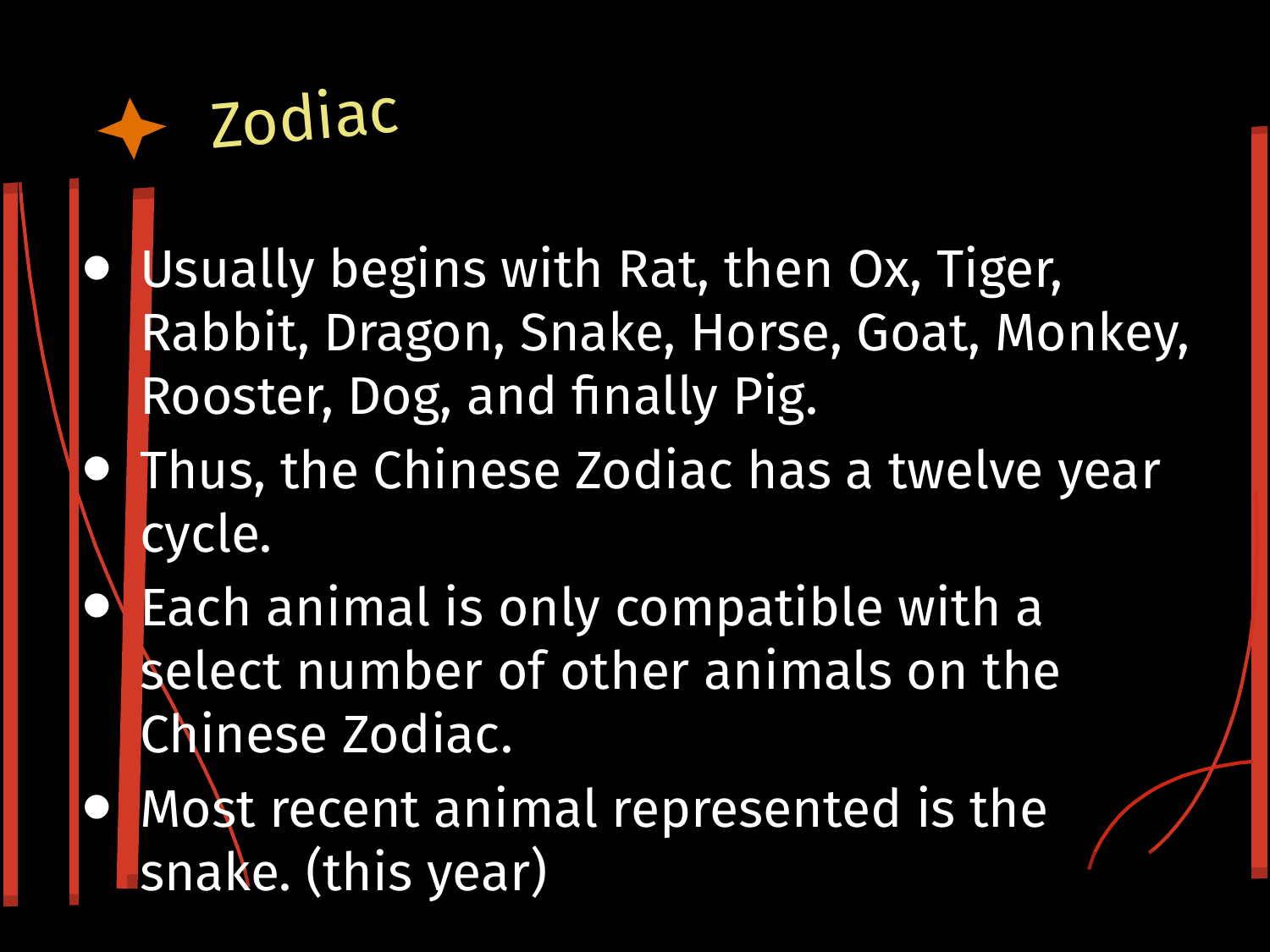

# Zodiac
Usually begins with Rat, then Ox, Tiger, Rabbit, Dragon, Snake, Horse, Goat, Monkey, Rooster, Dog, and finally Pig.
Thus, the Chinese Zodiac has a twelve year cycle.
Each animal is only compatible with a select number of other animals on the Chinese Zodiac.
Most recent animal represented is the snake. (this year)